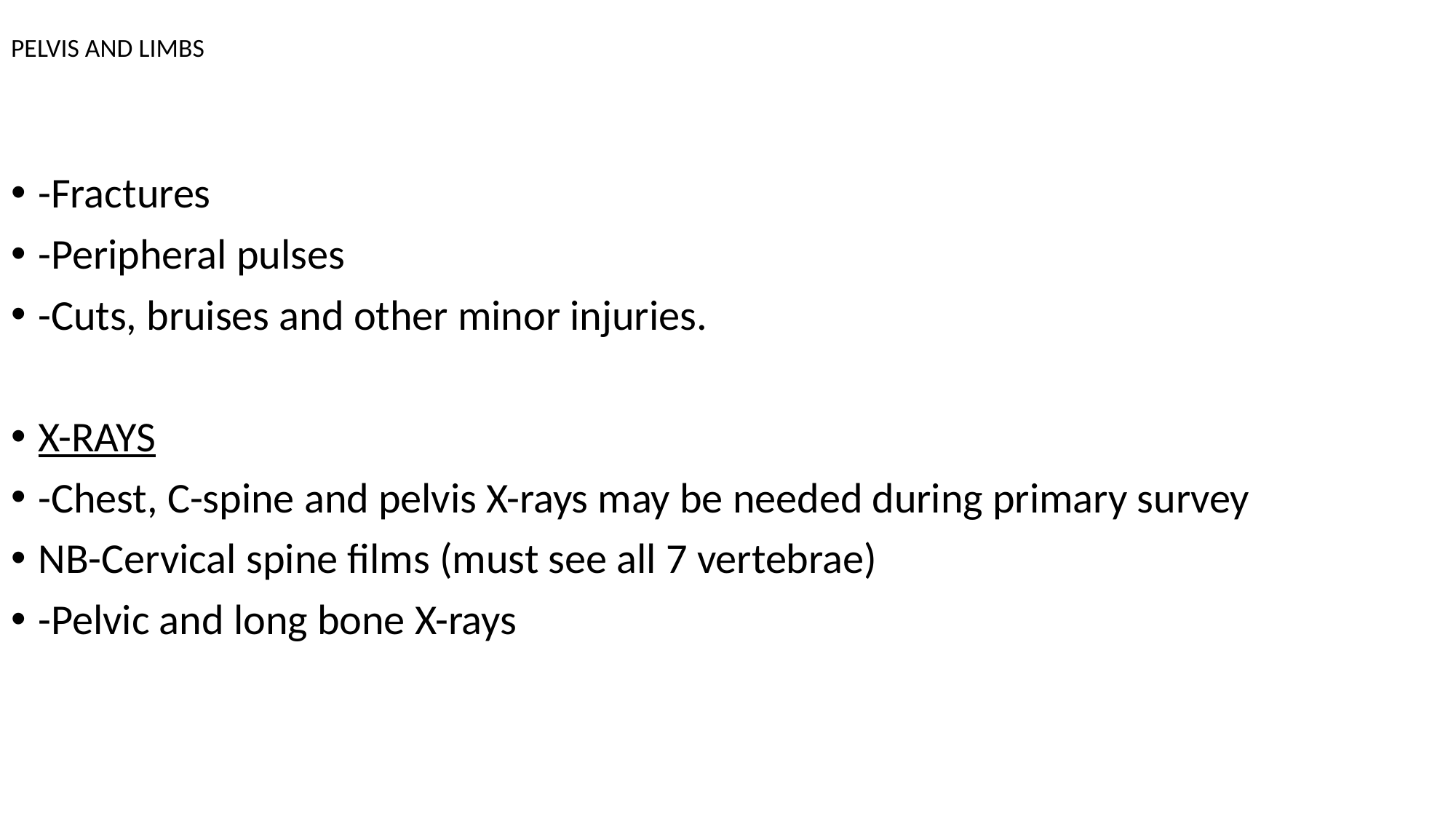

# PELVIS AND LIMBS

-Fractures
-Peripheral pulses
-Cuts, bruises and other minor injuries.

X-RAYS
-Chest, C-spine and pelvis X-rays may be needed during primary survey
NB-Cervical spine films (must see all 7 vertebrae)
-Pelvic and long bone X-rays